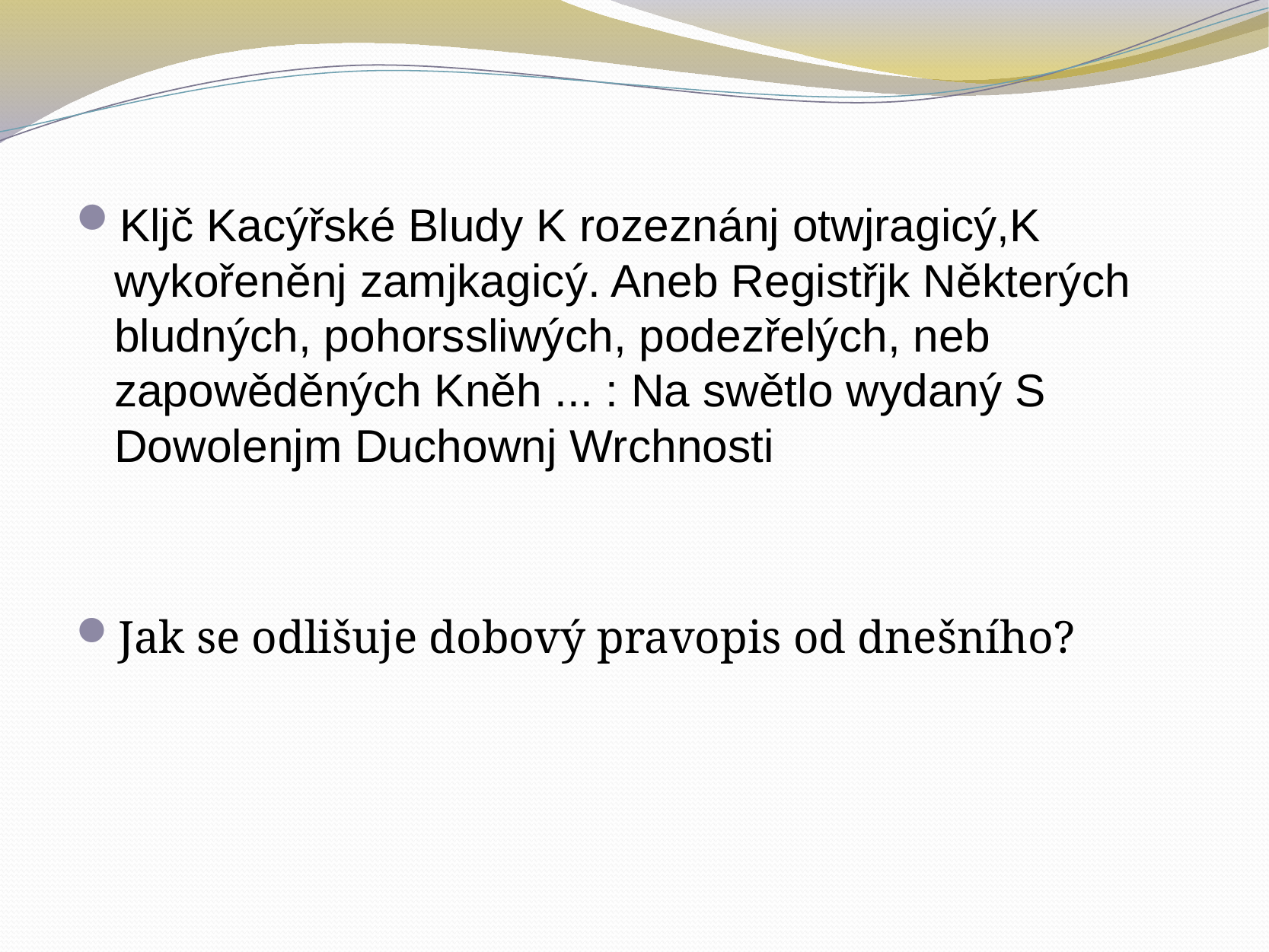

#

Kljč Kacýřské Bludy K rozeznánj otwjragicý,K wykořeněnj zamjkagicý. Aneb Registřjk Některých bludných, pohorssliwých, podezřelých, neb zapowěděných Kněh ... : Na swětlo wydaný S Dowolenjm Duchownj Wrchnosti

Jak se odlišuje dobový pravopis od dnešního?